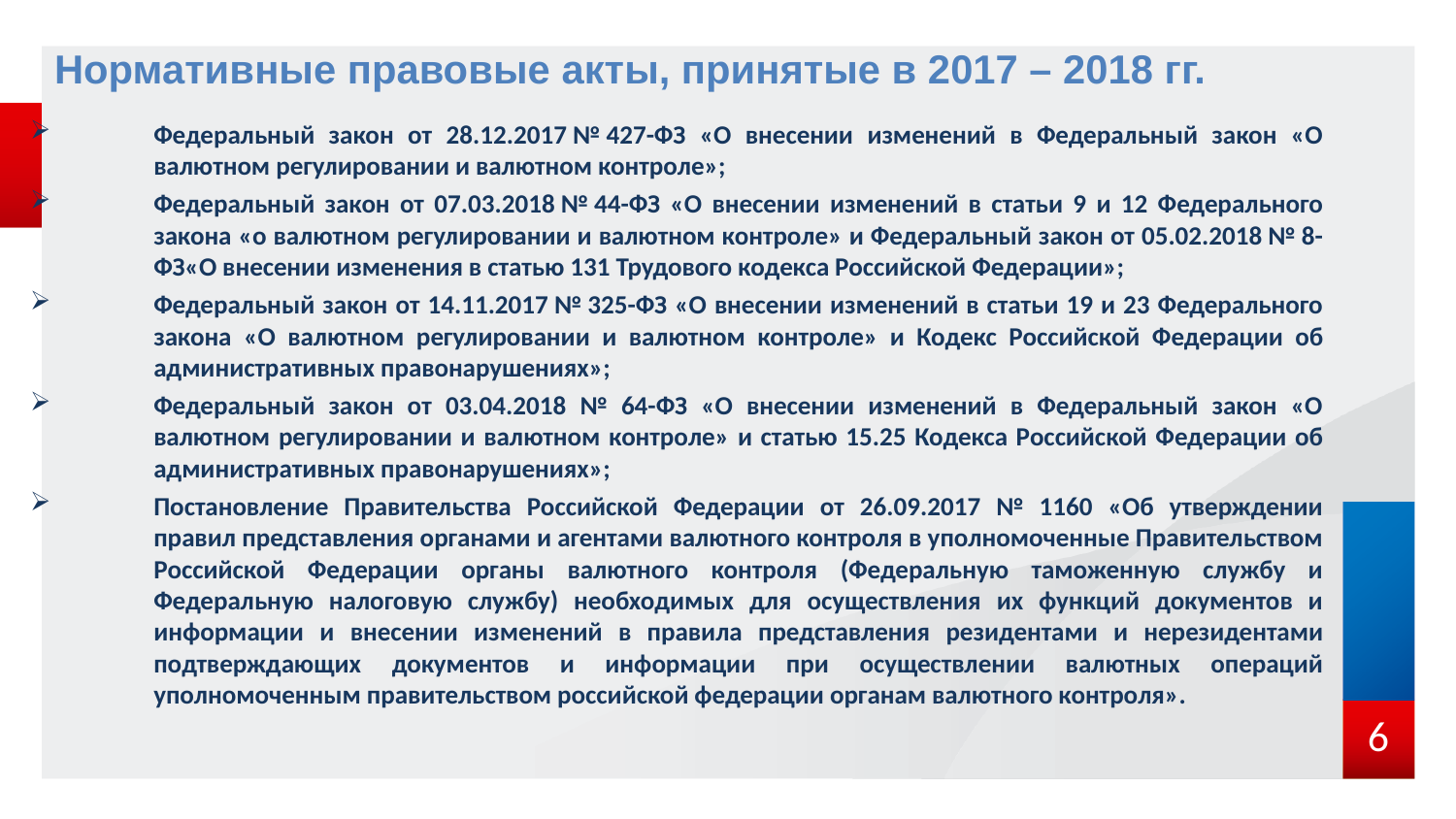

Нормативные правовые акты, принятые в 2017 – 2018 гг.
Федеральный закон от 28.12.2017 № 427-ФЗ «О внесении изменений в Федеральный закон «О валютном регулировании и валютном контроле»;
Федеральный закон от 07.03.2018 № 44-ФЗ «О внесении изменений в статьи 9 и 12 Федерального закона «о валютном регулировании и валютном контроле» и Федеральный закон от 05.02.2018 № 8-ФЗ«О внесении изменения в статью 131 Трудового кодекса Российской Федерации»;
Федеральный закон от 14.11.2017 № 325-ФЗ «О внесении изменений в статьи 19 и 23 Федерального закона «О валютном регулировании и валютном контроле» и Кодекс Российской Федерации об административных правонарушениях»;
Федеральный закон от 03.04.2018 № 64-ФЗ «О внесении изменений в Федеральный закон «О валютном регулировании и валютном контроле» и статью 15.25 Кодекса Российской Федерации об административных правонарушениях»;
Постановление Правительства Российской Федерации от 26.09.2017 № 1160 «Об утверждении правил представления органами и агентами валютного контроля в уполномоченные Правительством Российской Федерации органы валютного контроля (Федеральную таможенную службу и Федеральную налоговую службу) необходимых для осуществления их функций документов и информации и внесении изменений в правила представления резидентами и нерезидентами подтверждающих документов и информации при осуществлении валютных операций уполномоченным правительством российской федерации органам валютного контроля».
6